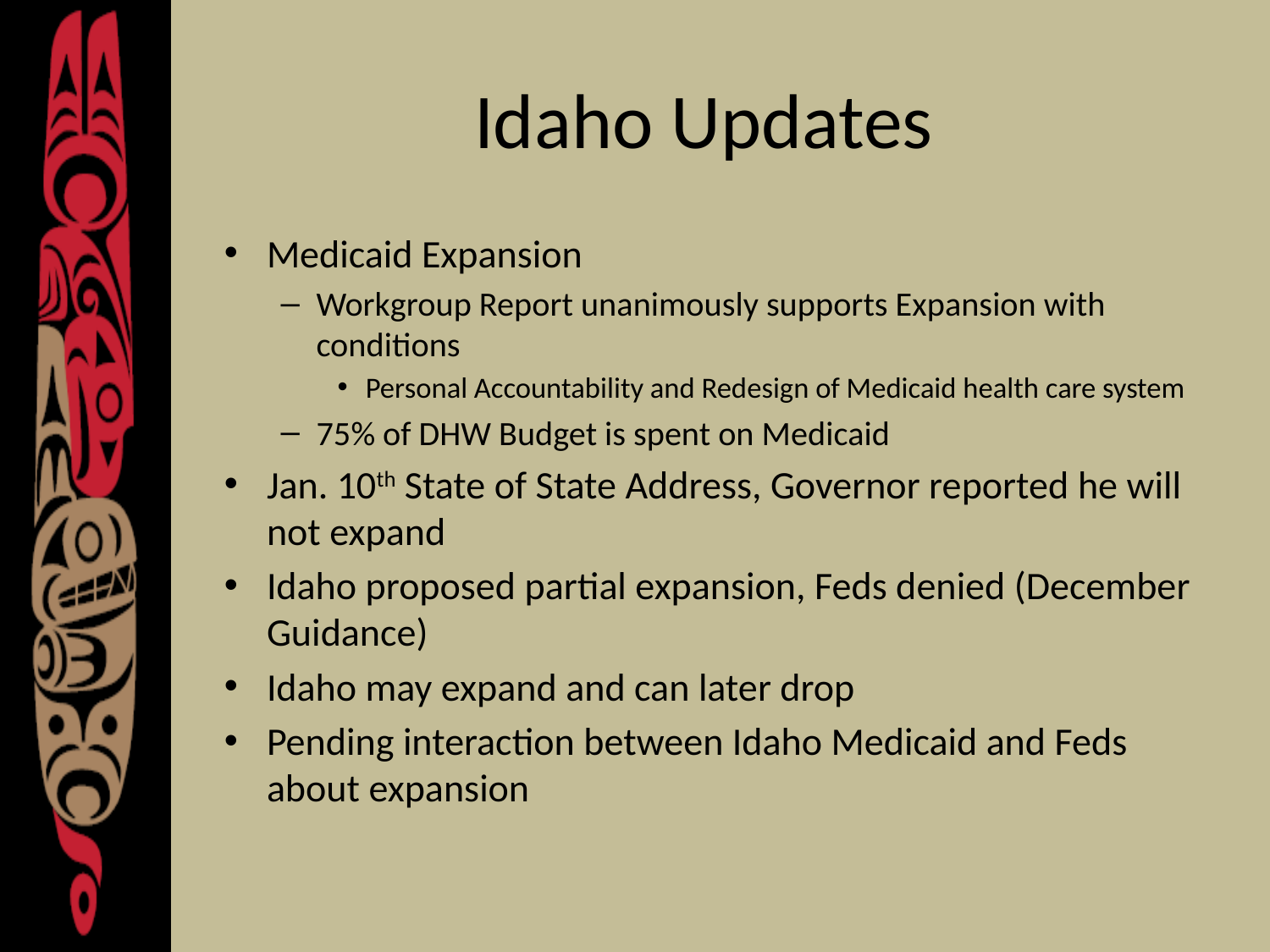

# Idaho Updates
Medicaid Expansion
Workgroup Report unanimously supports Expansion with conditions
Personal Accountability and Redesign of Medicaid health care system
75% of DHW Budget is spent on Medicaid
Jan. 10th State of State Address, Governor reported he will not expand
Idaho proposed partial expansion, Feds denied (December Guidance)
Idaho may expand and can later drop
Pending interaction between Idaho Medicaid and Feds about expansion